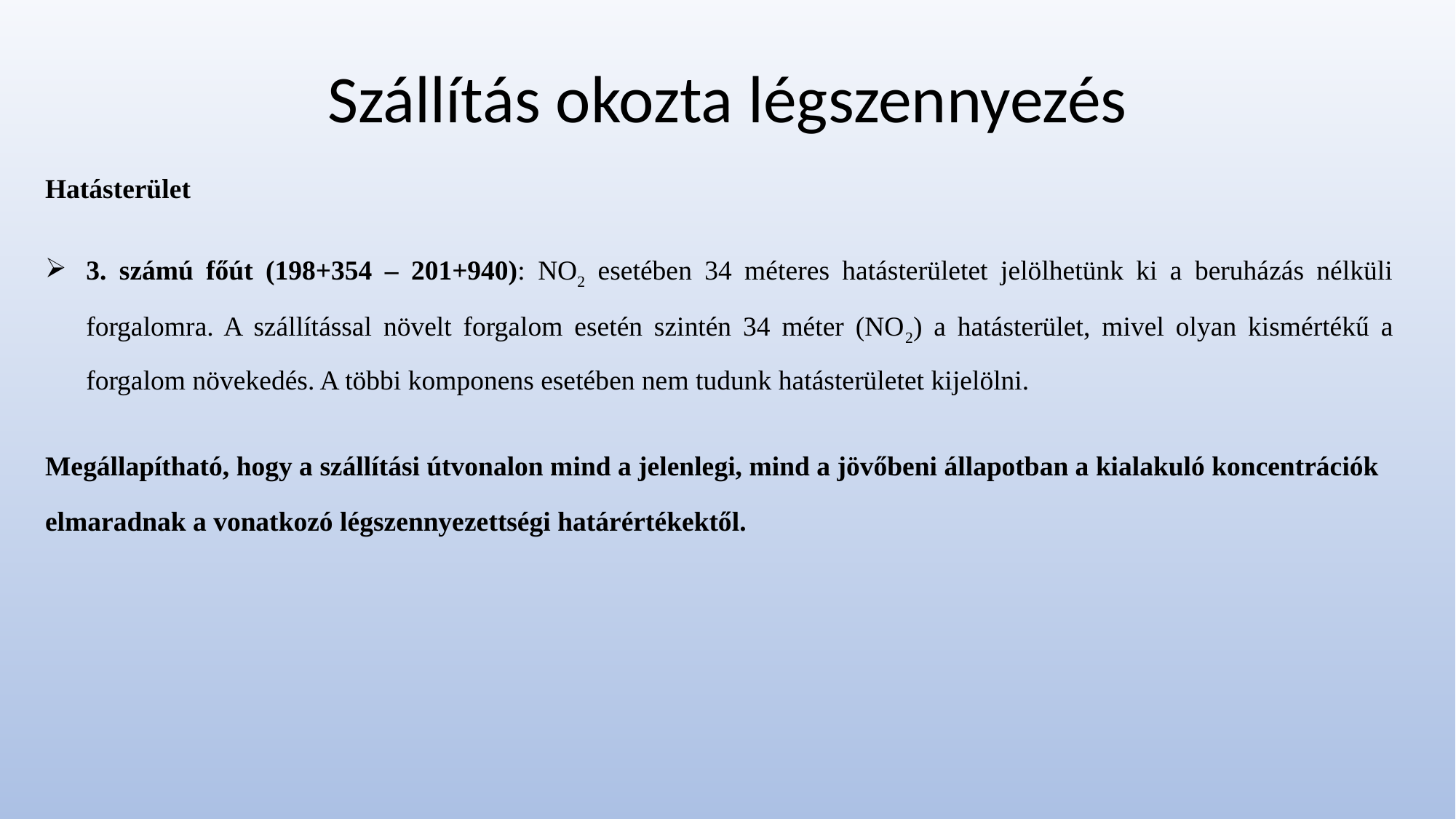

Szállítás okozta légszennyezés
Hatásterület
3. számú főút (198+354 – 201+940): NO2 esetében 34 méteres hatásterületet jelölhetünk ki a beruházás nélküli forgalomra. A szállítással növelt forgalom esetén szintén 34 méter (NO2) a hatásterület, mivel olyan kismértékű a forgalom növekedés. A többi komponens esetében nem tudunk hatásterületet kijelölni.
Megállapítható, hogy a szállítási útvonalon mind a jelenlegi, mind a jövőbeni állapotban a kialakuló koncentrációk elmaradnak a vonatkozó légszennyezettségi határértékektől.